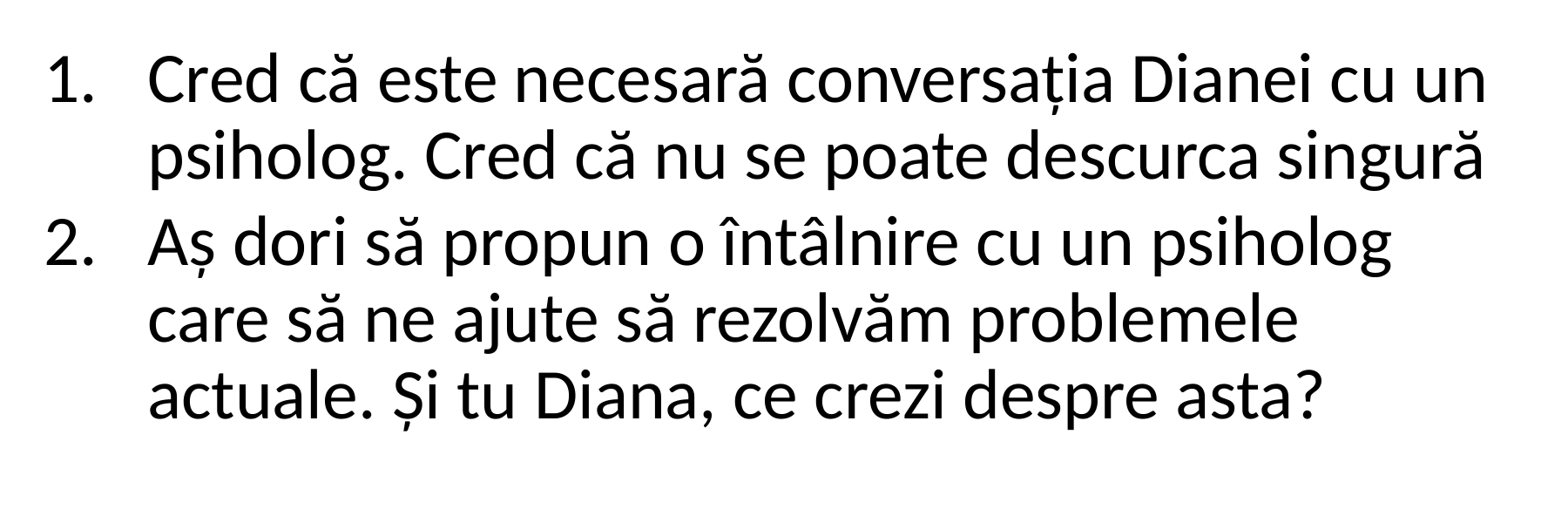

Cred că este necesară conversația Dianei cu un psiholog. Cred că nu se poate descurca singură
Aș dori să propun o întâlnire cu un psiholog care să ne ajute să rezolvăm problemele actuale. Și tu Diana, ce crezi despre asta?